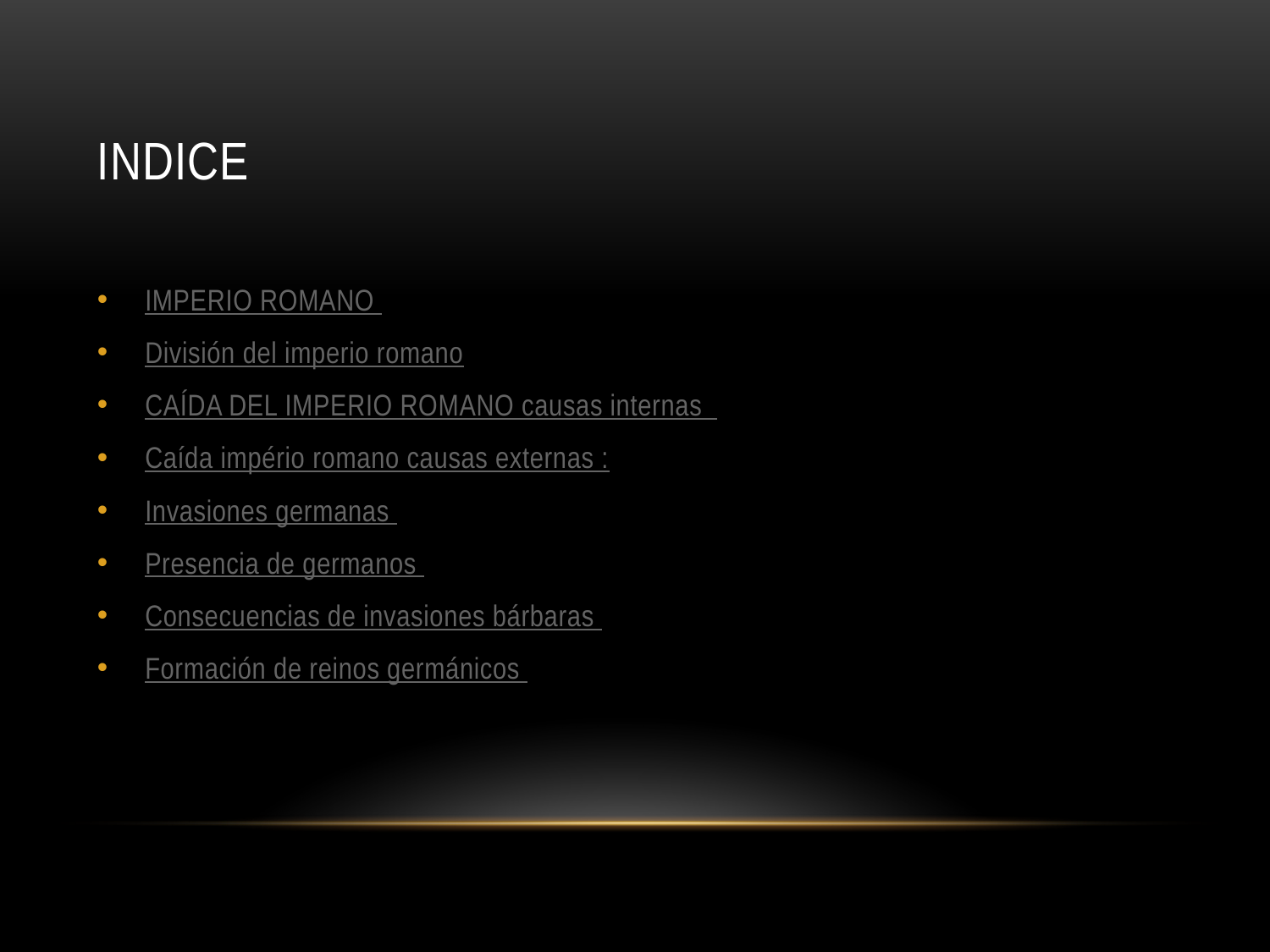

# INDICE

IMPERIO ROMANO
División del imperio romano
CAÍDA DEL IMPERIO ROMANO causas internas
Caída império romano causas externas :
Invasiones germanas
Presencia de germanos
Consecuencias de invasiones bárbaras
Formación de reinos germánicos